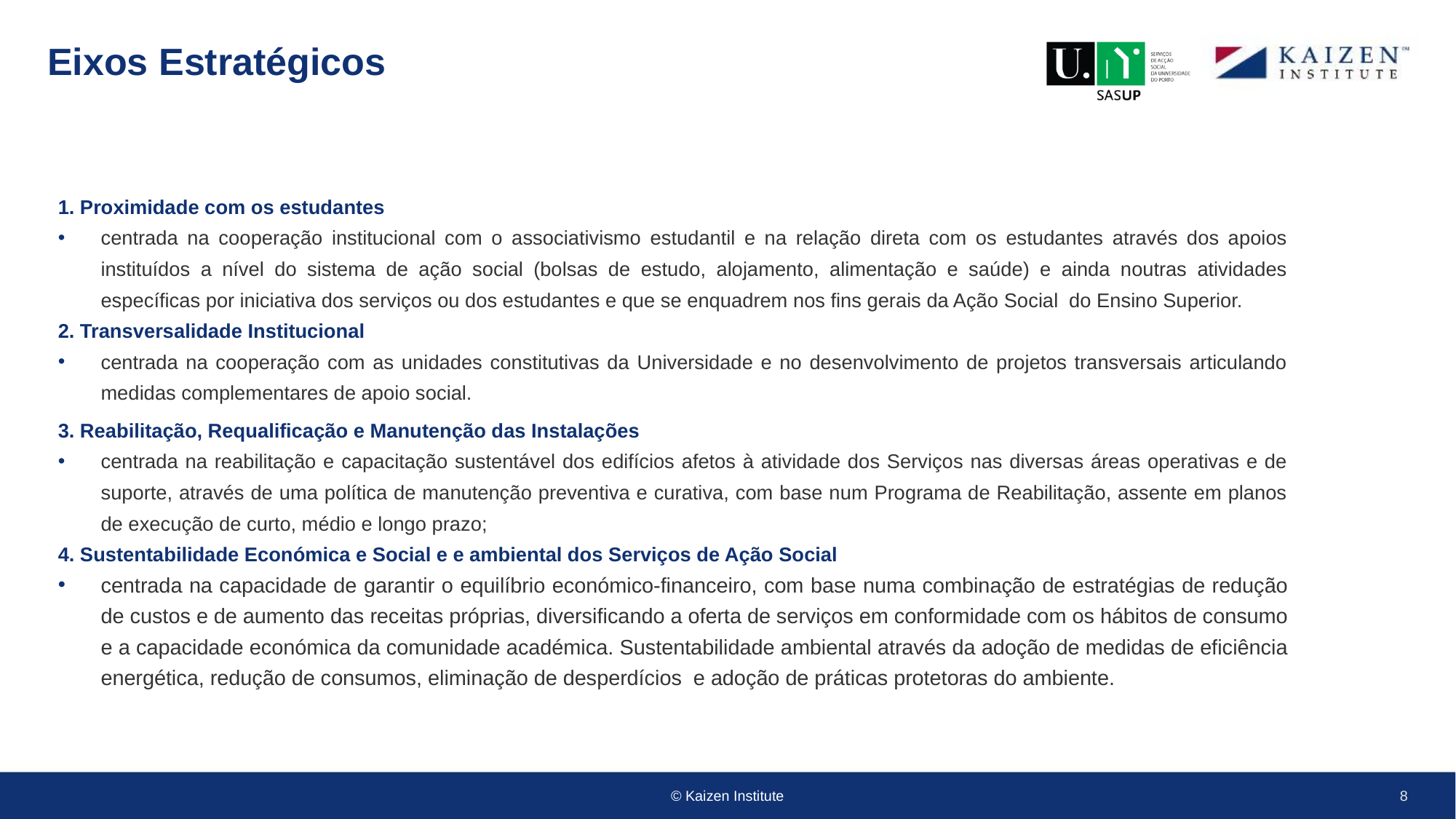

# Eixos Estratégicos

1. Proximidade com os estudantes
centrada na cooperação institucional com o associativismo estudantil e na relação direta com os estudantes através dos apoios instituídos a nível do sistema de ação social (bolsas de estudo, alojamento, alimentação e saúde) e ainda noutras atividades específicas por iniciativa dos serviços ou dos estudantes e que se enquadrem nos fins gerais da Ação Social  do Ensino Superior.
2. Transversalidade Institucional
centrada na cooperação com as unidades constitutivas da Universidade e no desenvolvimento de projetos transversais articulando medidas complementares de apoio social.
3. Reabilitação, Requalificação e Manutenção das Instalações
centrada na reabilitação e capacitação sustentável dos edifícios afetos à atividade dos Serviços nas diversas áreas operativas e de suporte, através de uma política de manutenção preventiva e curativa, com base num Programa de Reabilitação, assente em planos de execução de curto, médio e longo prazo;
4. Sustentabilidade Económica e Social e e ambiental dos Serviços de Ação Social
centrada na capacidade de garantir o equilíbrio económico-financeiro, com base numa combinação de estratégias de redução de custos e de aumento das receitas próprias, diversificando a oferta de serviços em conformidade com os hábitos de consumo e a capacidade económica da comunidade académica. Sustentabilidade ambiental através da adoção de medidas de eficiência energética, redução de consumos, eliminação de desperdícios  e adoção de práticas protetoras do ambiente.